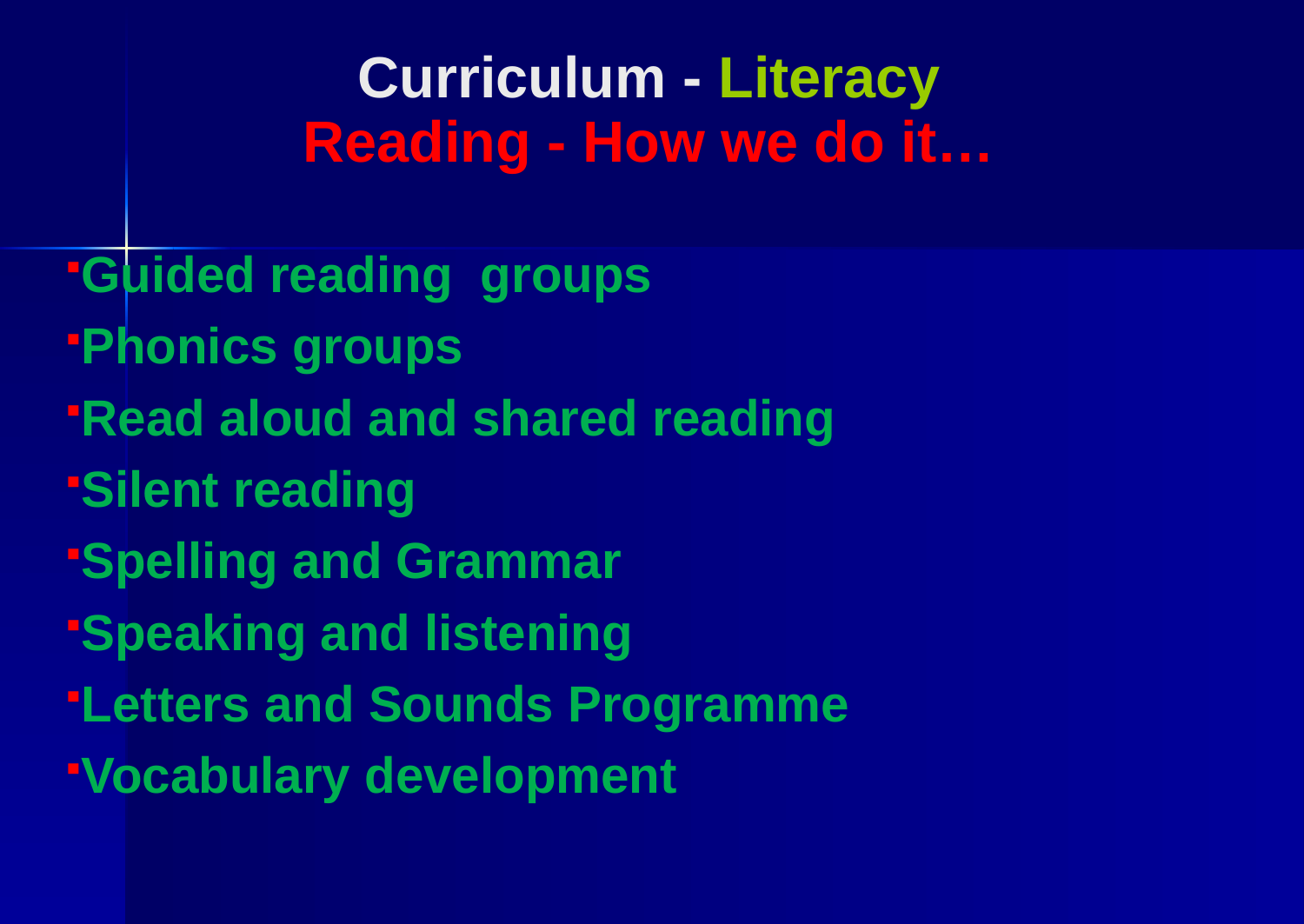

# Curriculum - Literacy Reading - How we do it…
Guided reading  groups
Phonics groups
Read aloud and shared reading
Silent reading
Spelling and Grammar
Speaking and listening
Letters and Sounds Programme
Vocabulary development